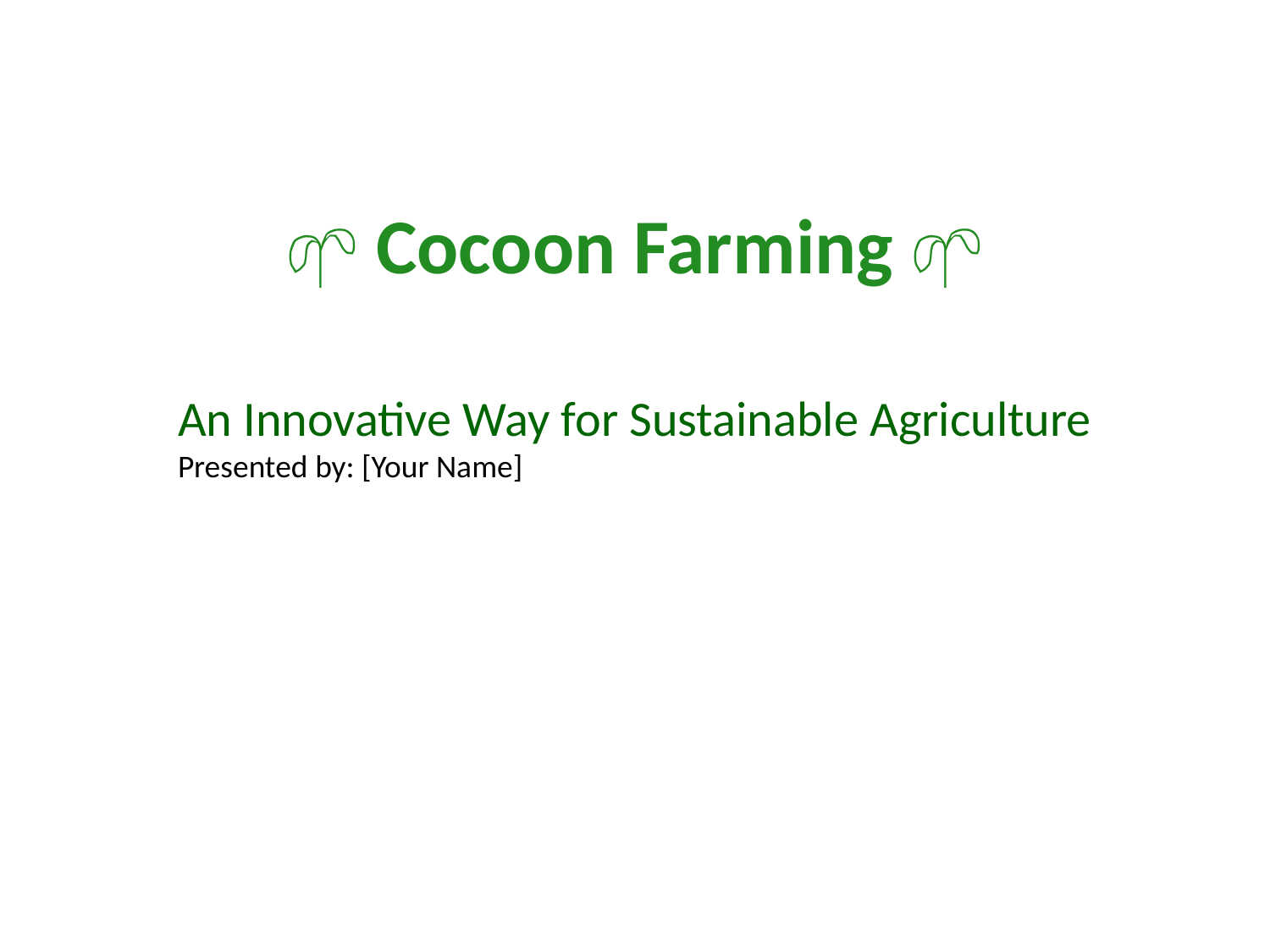

🌱 Cocoon Farming 🌱
An Innovative Way for Sustainable Agriculture
Presented by: [Your Name]